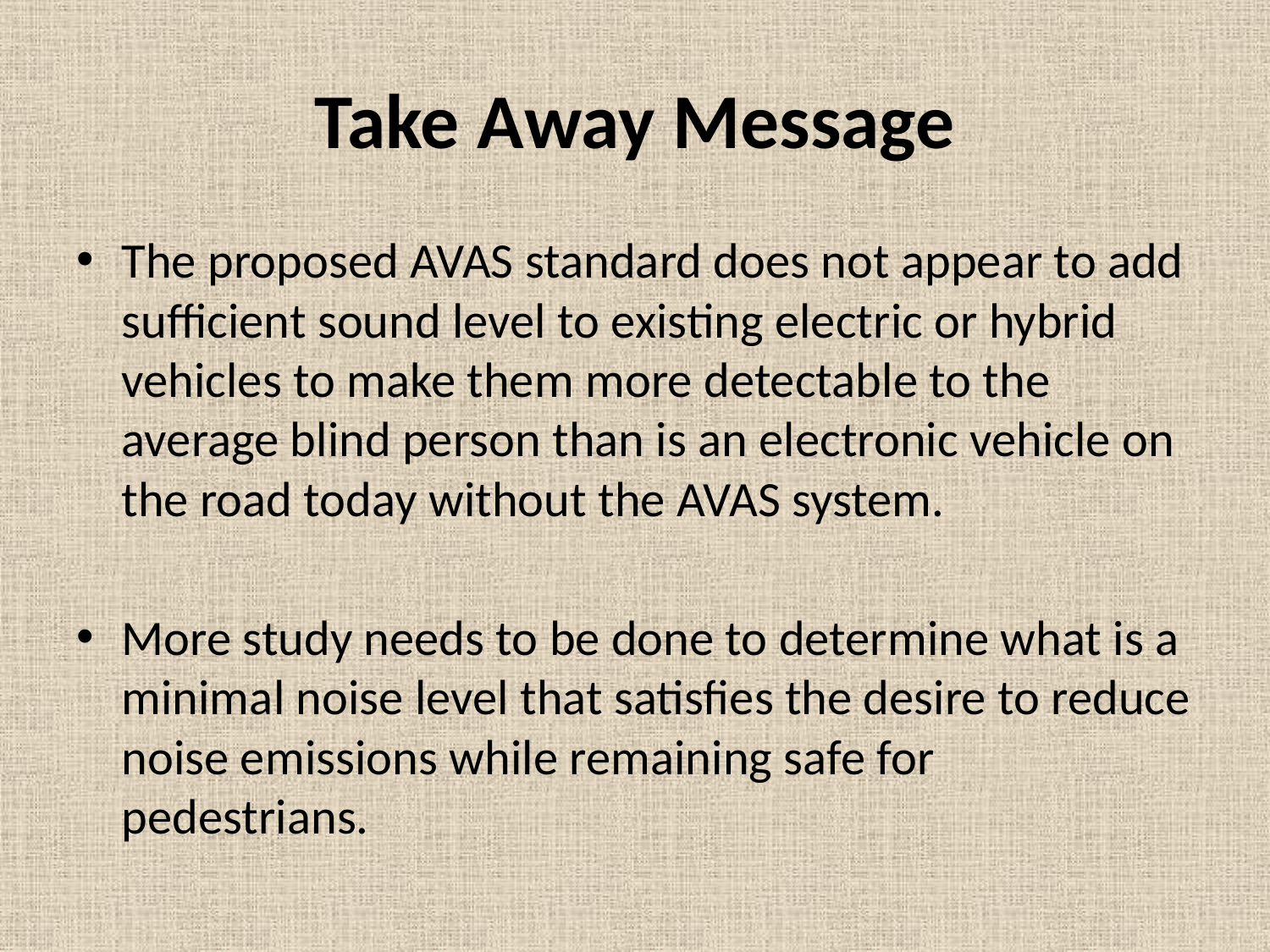

# Take Away Message
The proposed AVAS standard does not appear to add sufficient sound level to existing electric or hybrid vehicles to make them more detectable to the average blind person than is an electronic vehicle on the road today without the AVAS system.

More study needs to be done to determine what is a minimal noise level that satisfies the desire to reduce noise emissions while remaining safe for pedestrians.